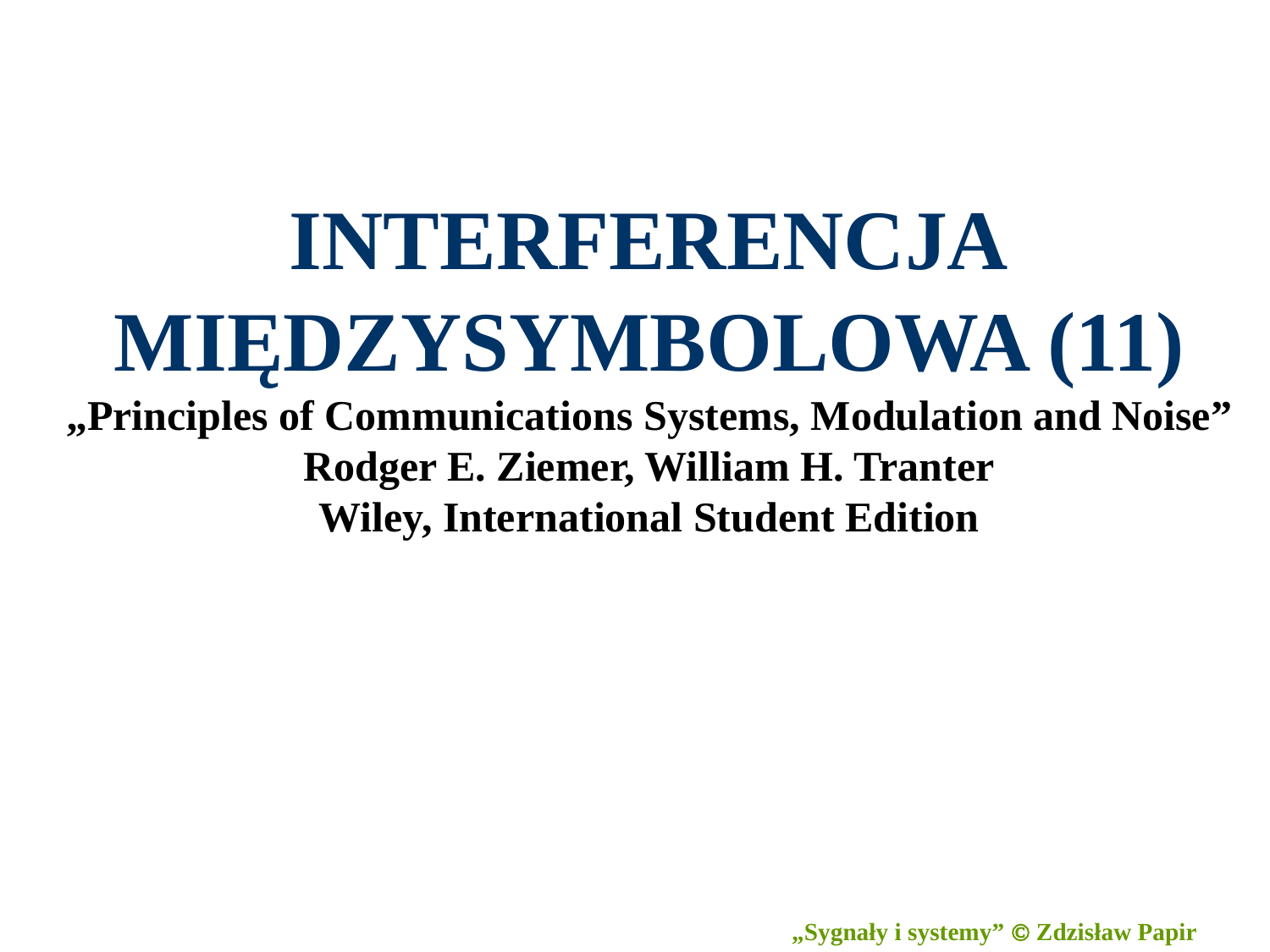

# INTERFERENCJA MIĘDZYSYMBOLOWA (11) „Principles of Communications Systems, Modulation and Noise” Rodger E. Ziemer, William H. Tranter Wiley, International Student Edition
28
„Sygnały i systemy” © Zdzisław Papir